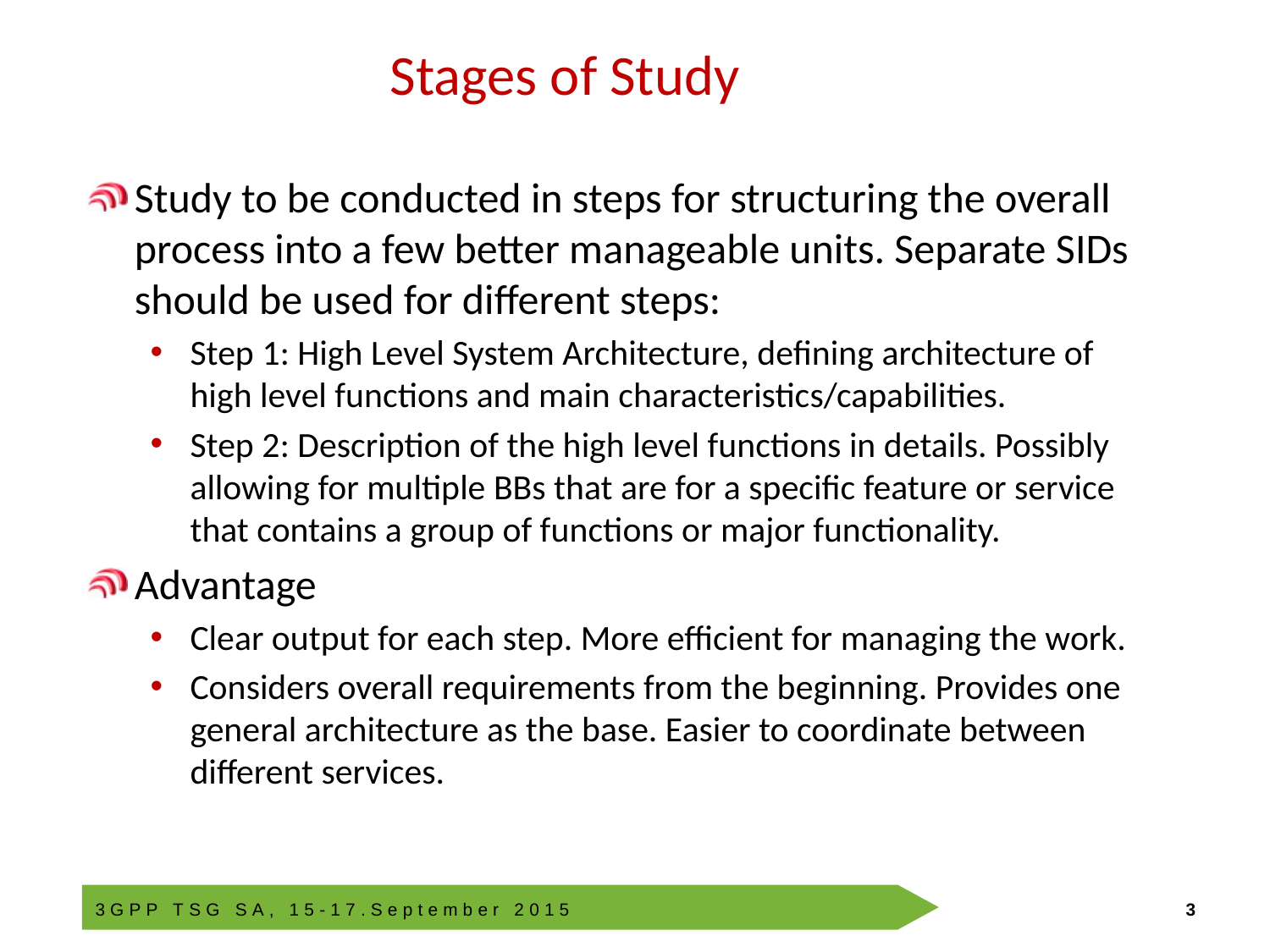

# Stages of Study
Study to be conducted in steps for structuring the overall process into a few better manageable units. Separate SIDs should be used for different steps:
Step 1: High Level System Architecture, defining architecture of high level functions and main characteristics/capabilities.
Step 2: Description of the high level functions in details. Possibly allowing for multiple BBs that are for a specific feature or service that contains a group of functions or major functionality.
Advantage
Clear output for each step. More efficient for managing the work.
Considers overall requirements from the beginning. Provides one general architecture as the base. Easier to coordinate between different services.